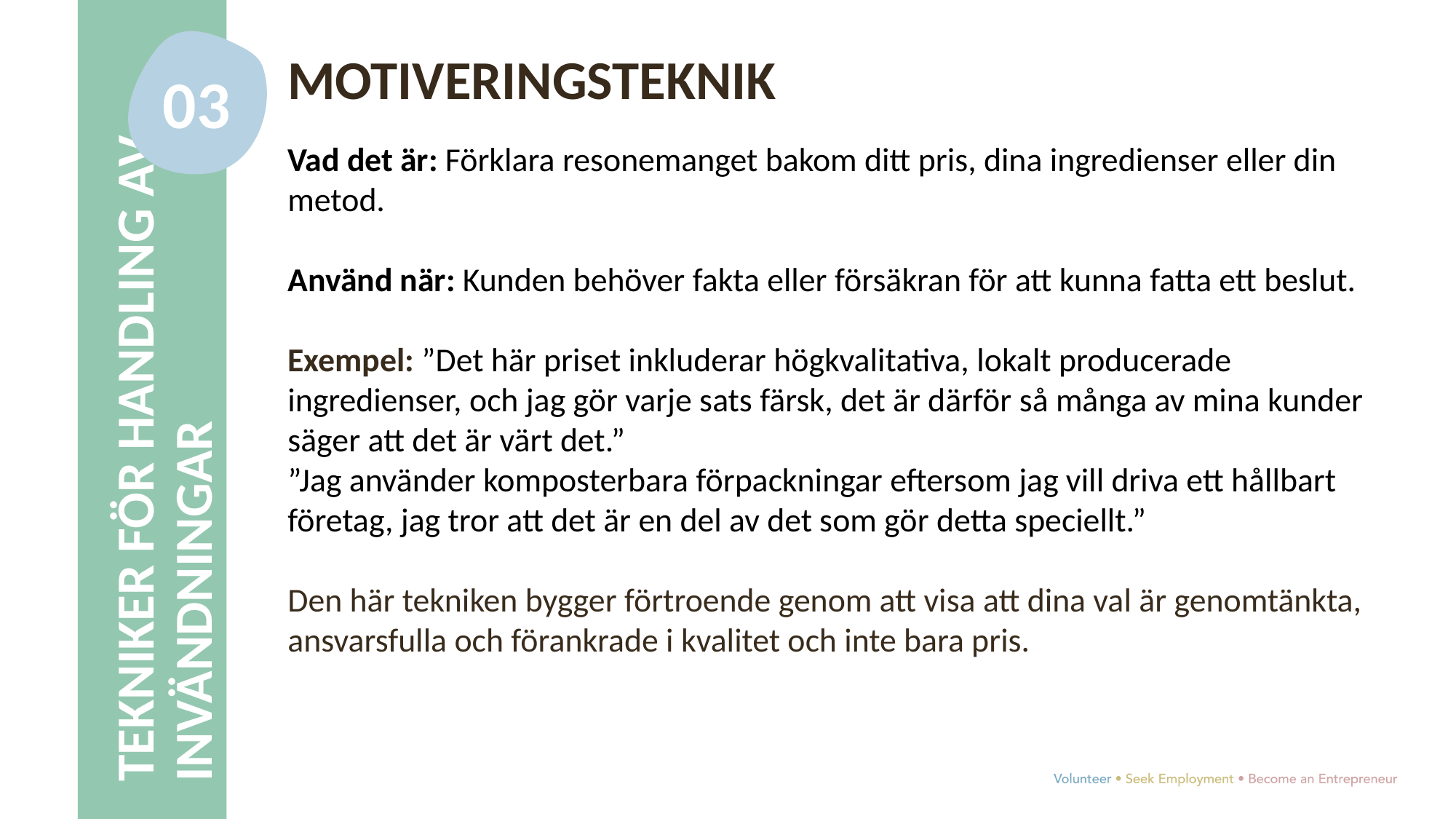

03

MOTIVERINGSTEKNIK
Vad det är: Förklara resonemanget bakom ditt pris, dina ingredienser eller din metod.
Använd när: Kunden behöver fakta eller försäkran för att kunna fatta ett beslut.

Exempel: ”Det här priset inkluderar högkvalitativa, lokalt producerade ingredienser, och jag gör varje sats färsk, det är därför så många av mina kunder säger att det är värt det.”
”Jag använder komposterbara förpackningar eftersom jag vill driva ett hållbart företag, jag tror att det är en del av det som gör detta speciellt.”

Den här tekniken bygger förtroende genom att visa att dina val är genomtänkta, ansvarsfulla och förankrade i kvalitet och inte bara pris.

TEKNIKER FÖR HANDLING AV INVÄNDNINGAR